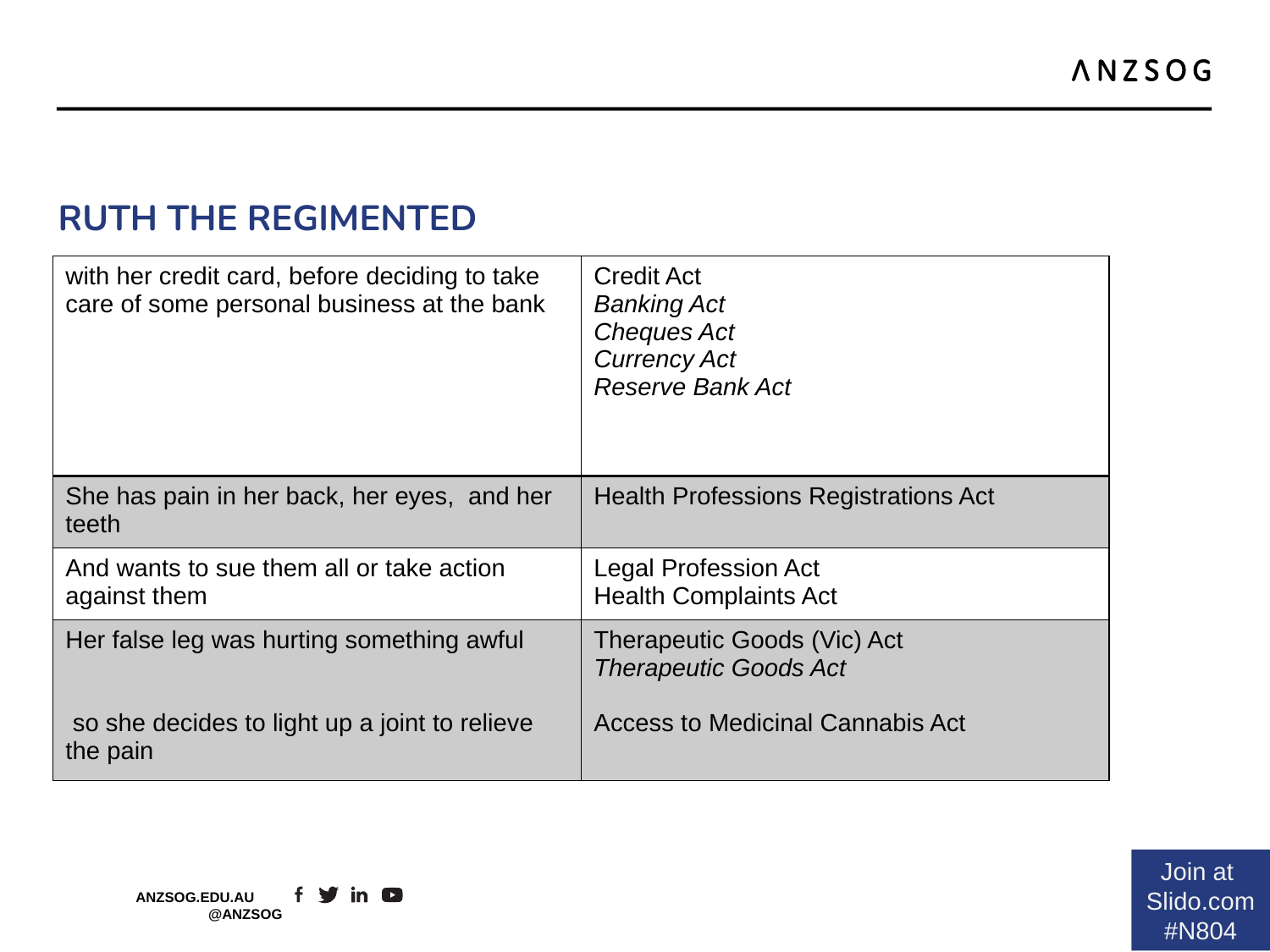

# RUTH the regimented
| with her credit card, before deciding to take care of some personal business at the bank | Credit Act Banking Act Cheques Act Currency Act Reserve Bank Act |
| --- | --- |
| She has pain in her back, her eyes, and her teeth | Health Professions Registrations Act |
| And wants to sue them all or take action against them | Legal Profession Act Health Complaints Act |
| Her false leg was hurting something awful so she decides to light up a joint to relieve the pain | Therapeutic Goods (Vic) Act Therapeutic Goods Act Access to Medicinal Cannabis Act |
Join at
Slido.com
#N804